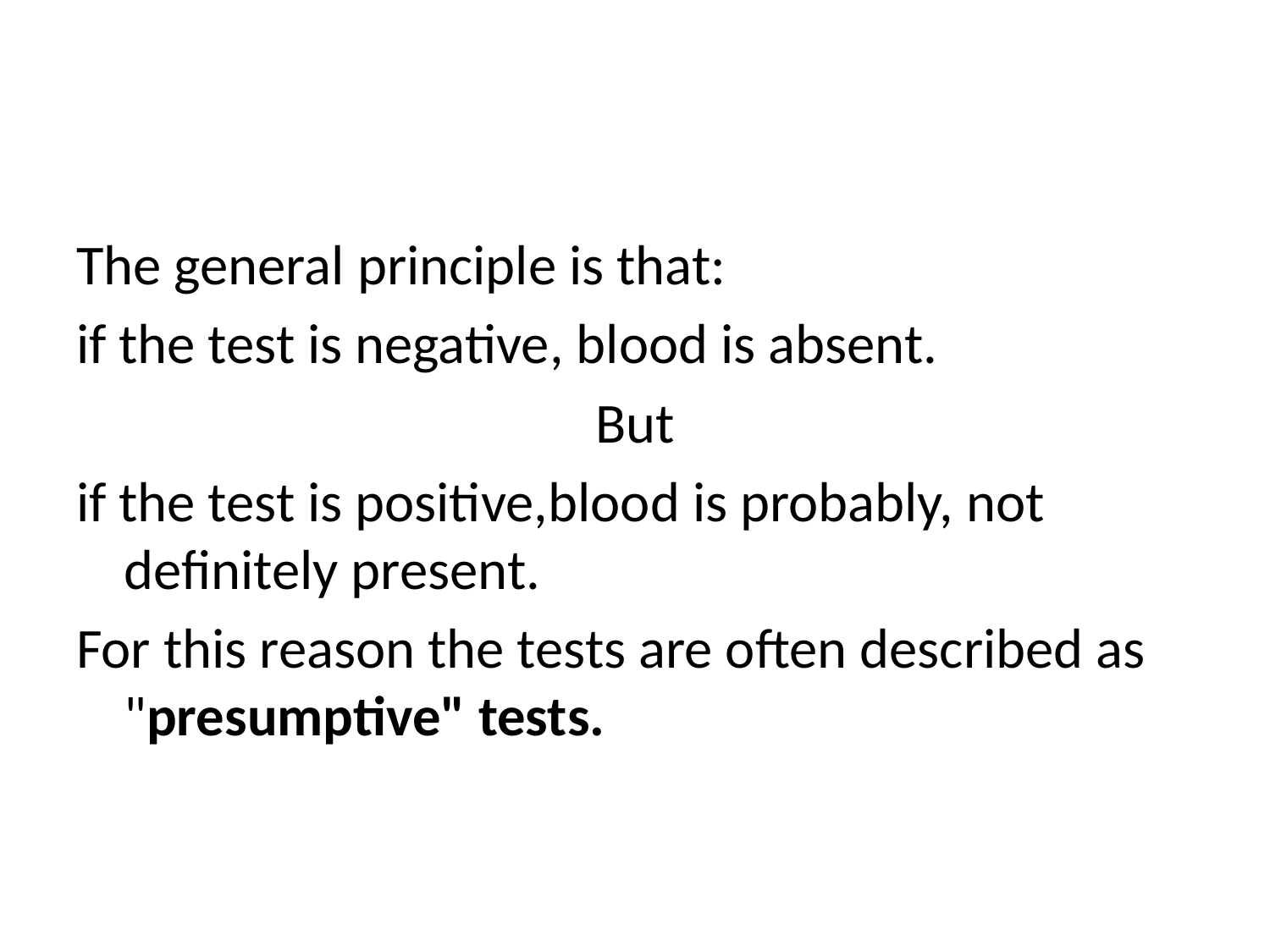

#
The general principle is that:
if the test is negative, blood is absent.
But
if the test is positive,blood is probably, not definitely present.
For this reason the tests are often described as "presumptive" tests.